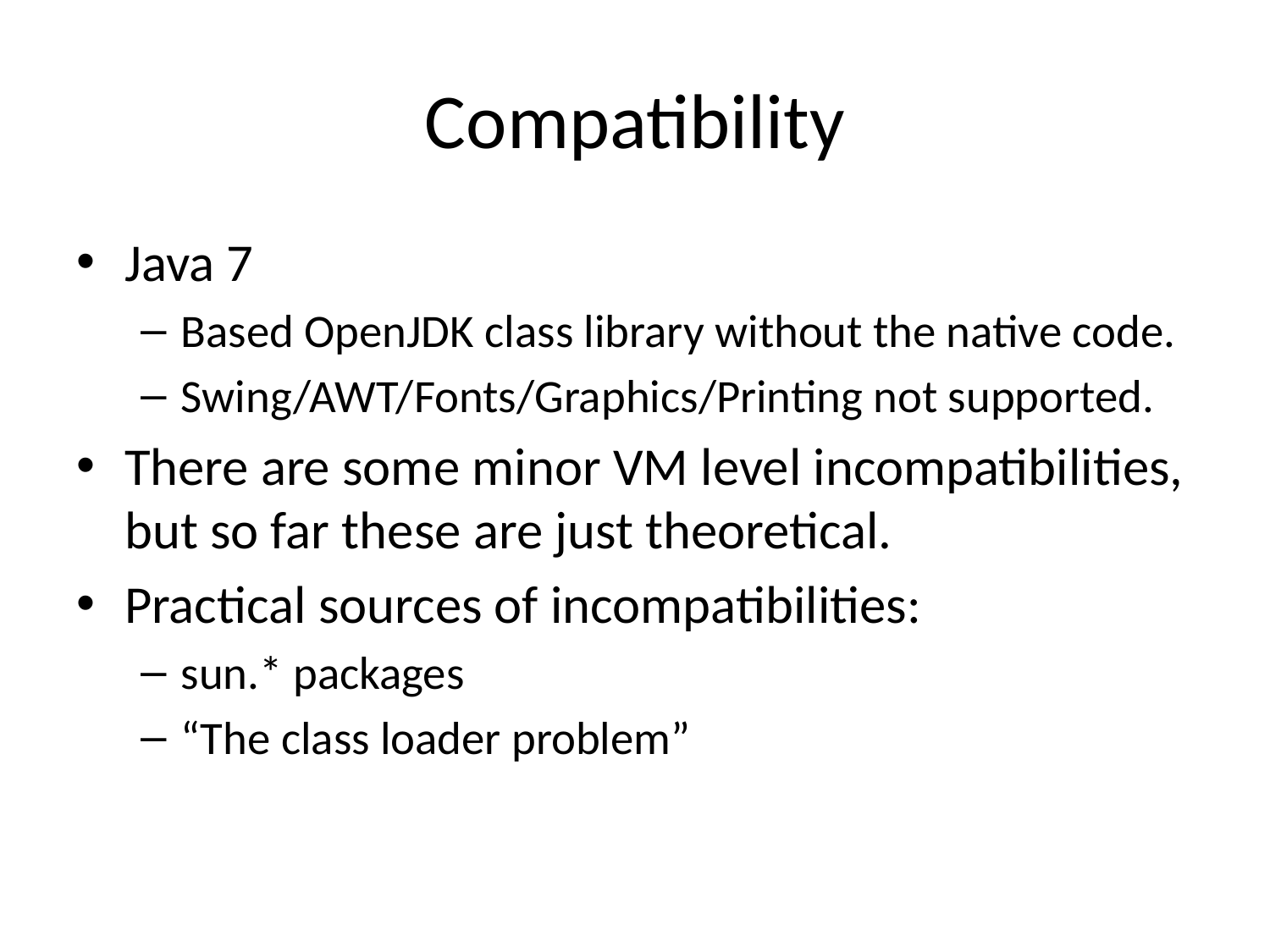

# Compatibility
Java 7
Based OpenJDK class library without the native code.
Swing/AWT/Fonts/Graphics/Printing not supported.
There are some minor VM level incompatibilities, but so far these are just theoretical.
Practical sources of incompatibilities:
sun.* packages
“The class loader problem”